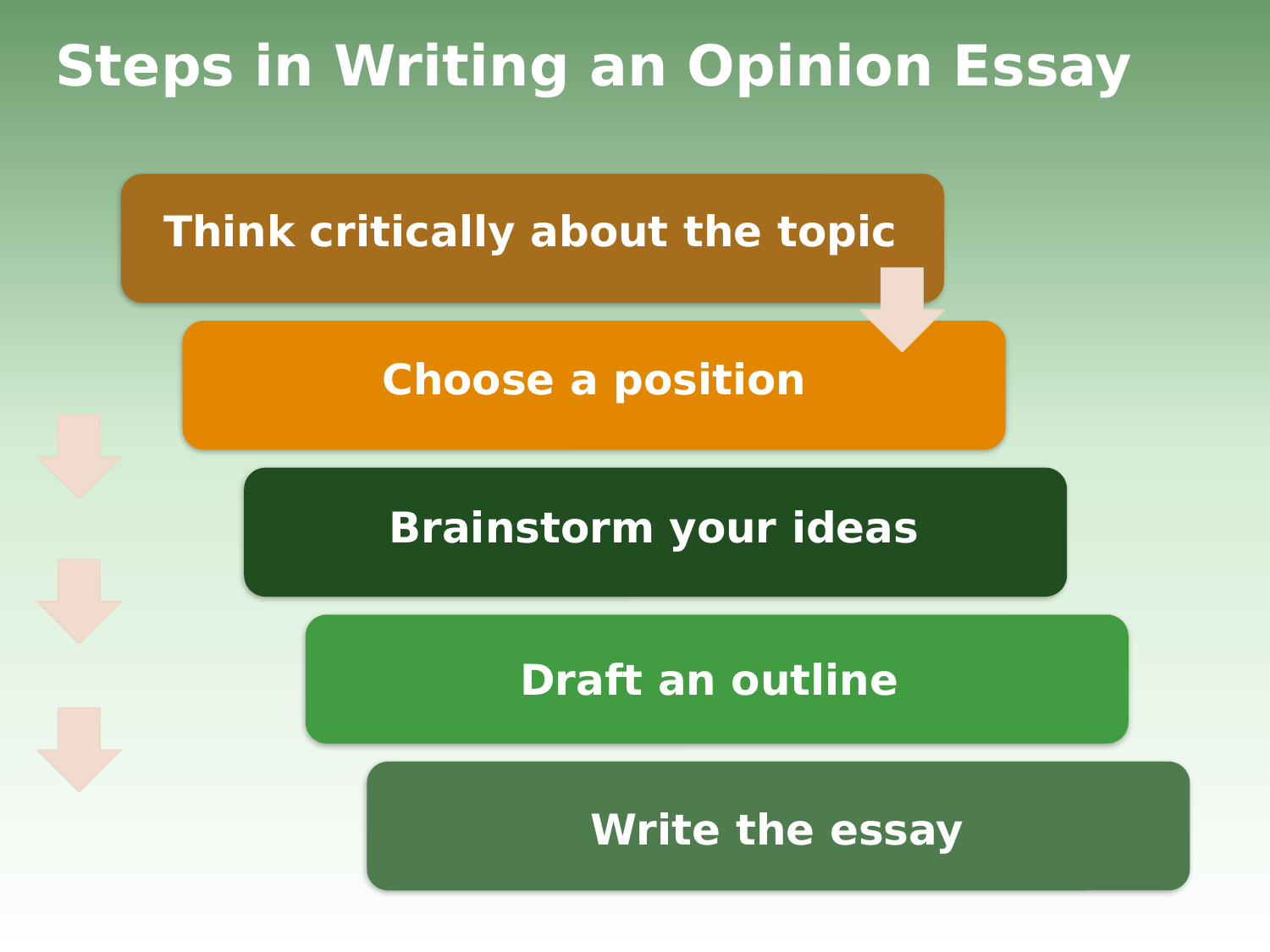

# Steps in Writing an Opinion Essay

Think critically about the topic
Choose a position
Brainstorm your ideas
Draft an outline
Write the essay